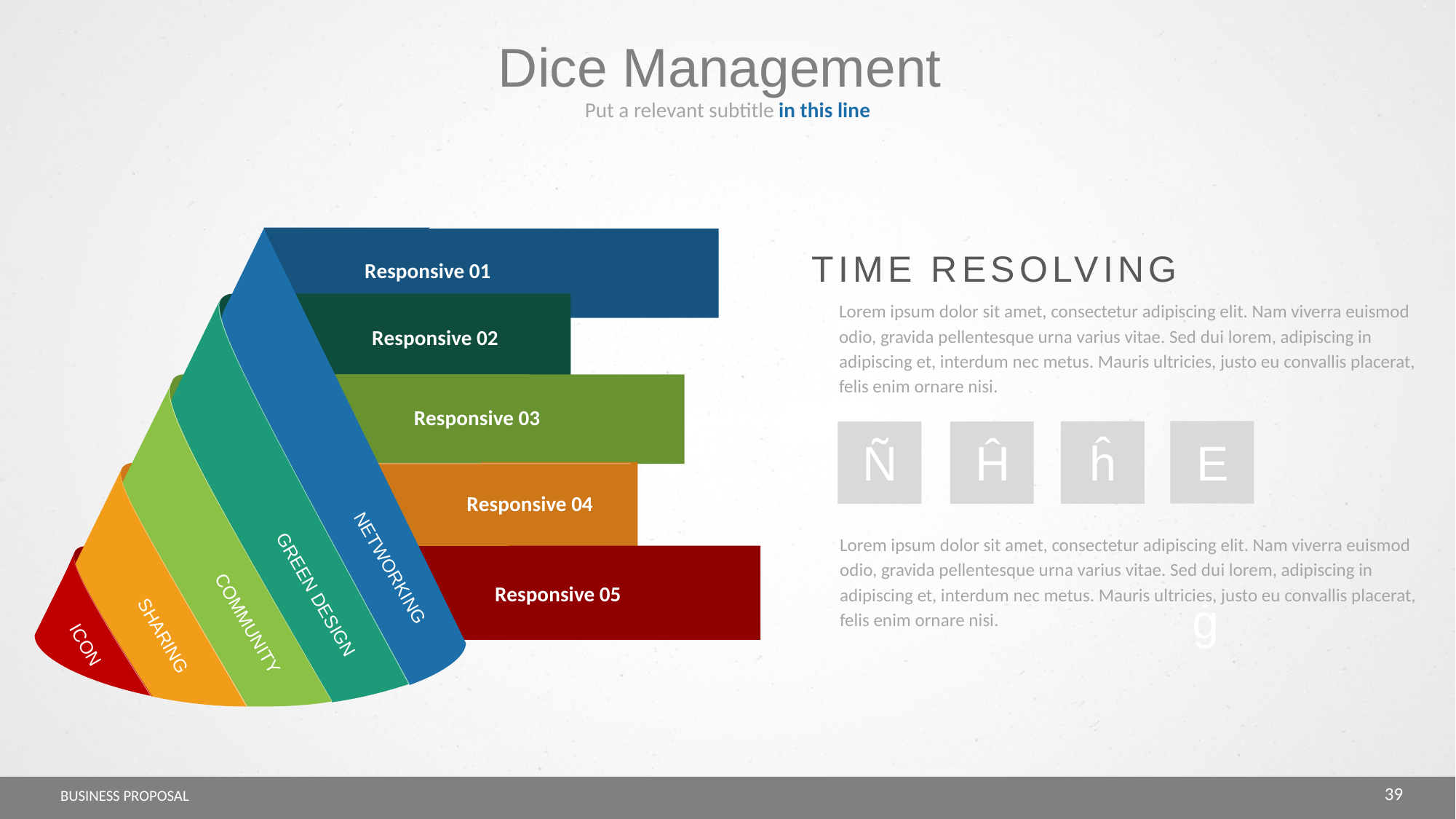

Dice Management
Put a relevant subtitle in this line

TIME RESOLVING
Lorem ipsum dolor sit amet, consectetur adipiscing elit. Nam viverra euismod odio, gravida pellentesque urna varius vitae. Sed dui lorem, adipiscing in adipiscing et, interdum nec metus. Mauris ultricies, justo eu convallis placerat, felis enim ornare nisi.
E
ĥ
Ñ
Ĥ

Lorem ipsum dolor sit amet, consectetur adipiscing elit. Nam viverra euismod odio, gravida pellentesque urna varius vitae. Sed dui lorem, adipiscing in adipiscing et, interdum nec metus. Mauris ultricies, justo eu convallis placerat, felis enim ornare nisi.
Responsive 01
Responsive 02
Responsive 03
Responsive 04
NETWORKING
Responsive 05
ġ
GREEN DESIGN
COMMUNITY
SHARING
ICON

39
BUSINESS PROPOSAL